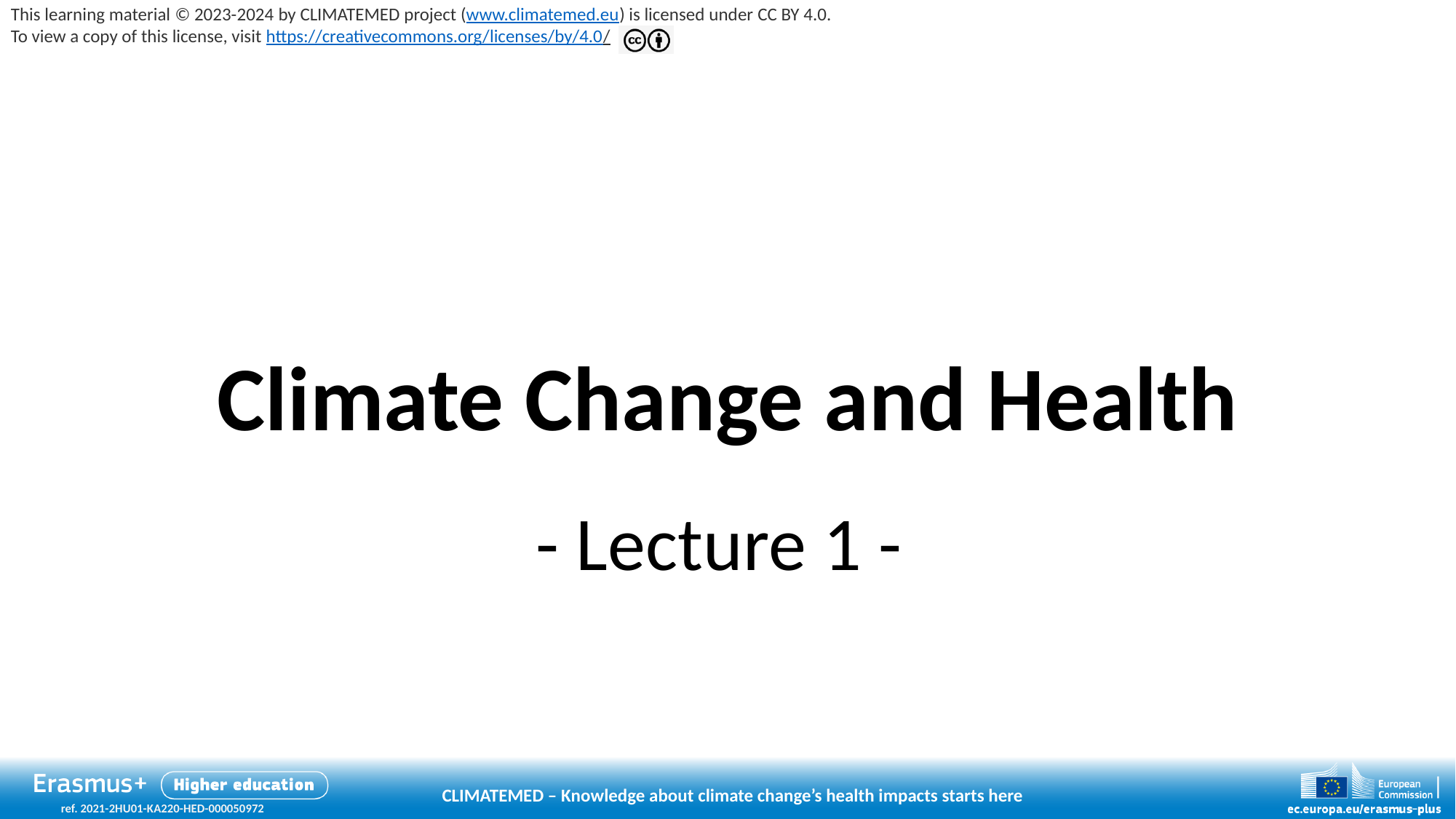

# Climate Change and Health - Lecture 1 -